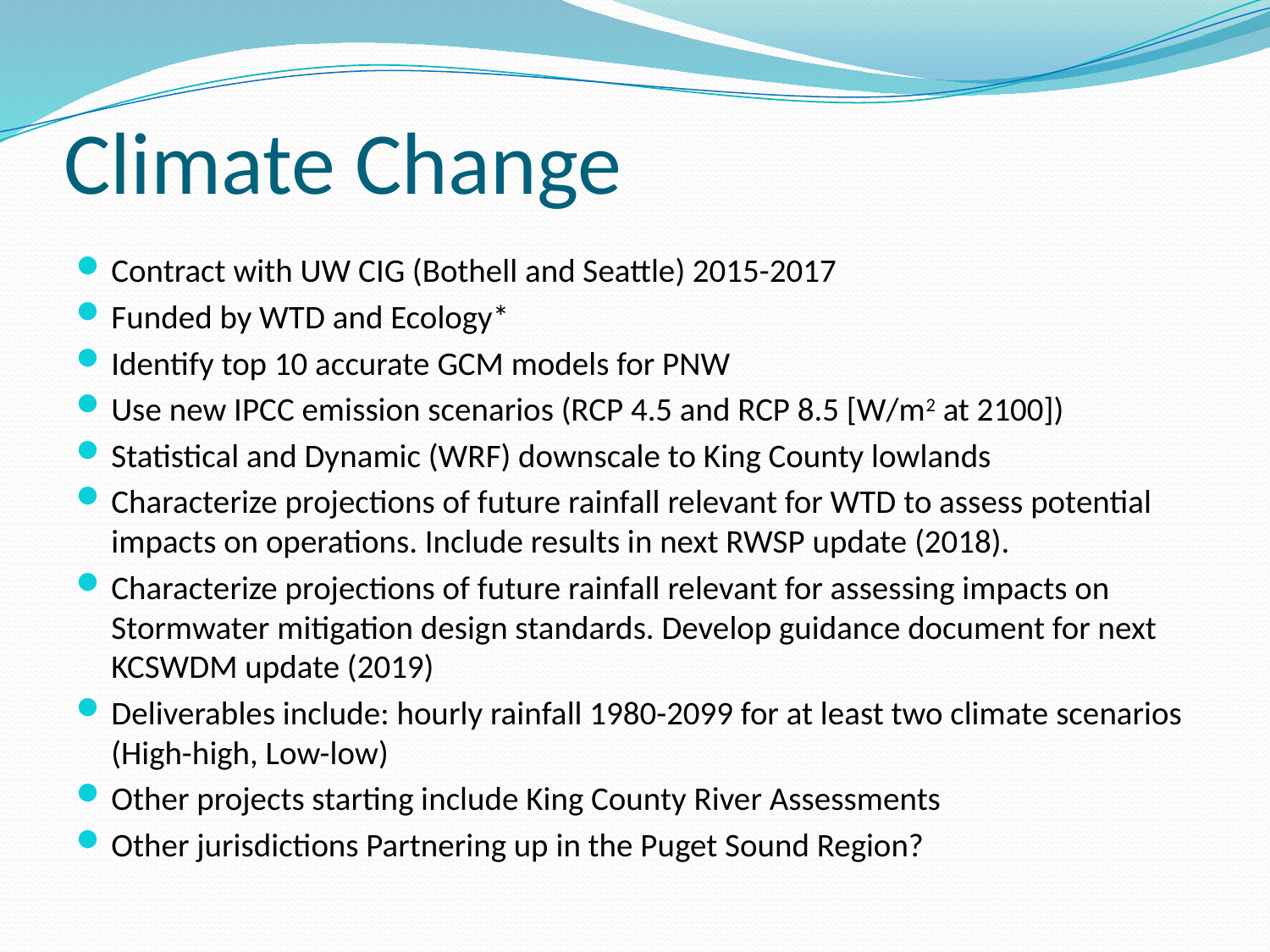

# Climate Change
Contract with UW CIG (Bothell and Seattle) 2015-2017
Funded by WTD and Ecology*
Identify top 10 accurate GCM models for PNW
Use new IPCC emission scenarios (RCP 4.5 and RCP 8.5 [W/m2 at 2100])
Statistical and Dynamic (WRF) downscale to King County lowlands
Characterize projections of future rainfall relevant for WTD to assess potential impacts on operations. Include results in next RWSP update (2018).
Characterize projections of future rainfall relevant for assessing impacts on Stormwater mitigation design standards. Develop guidance document for next KCSWDM update (2019)
Deliverables include: hourly rainfall 1980-2099 for at least two climate scenarios (High-high, Low-low)
Other projects starting include King County River Assessments
Other jurisdictions Partnering up in the Puget Sound Region?